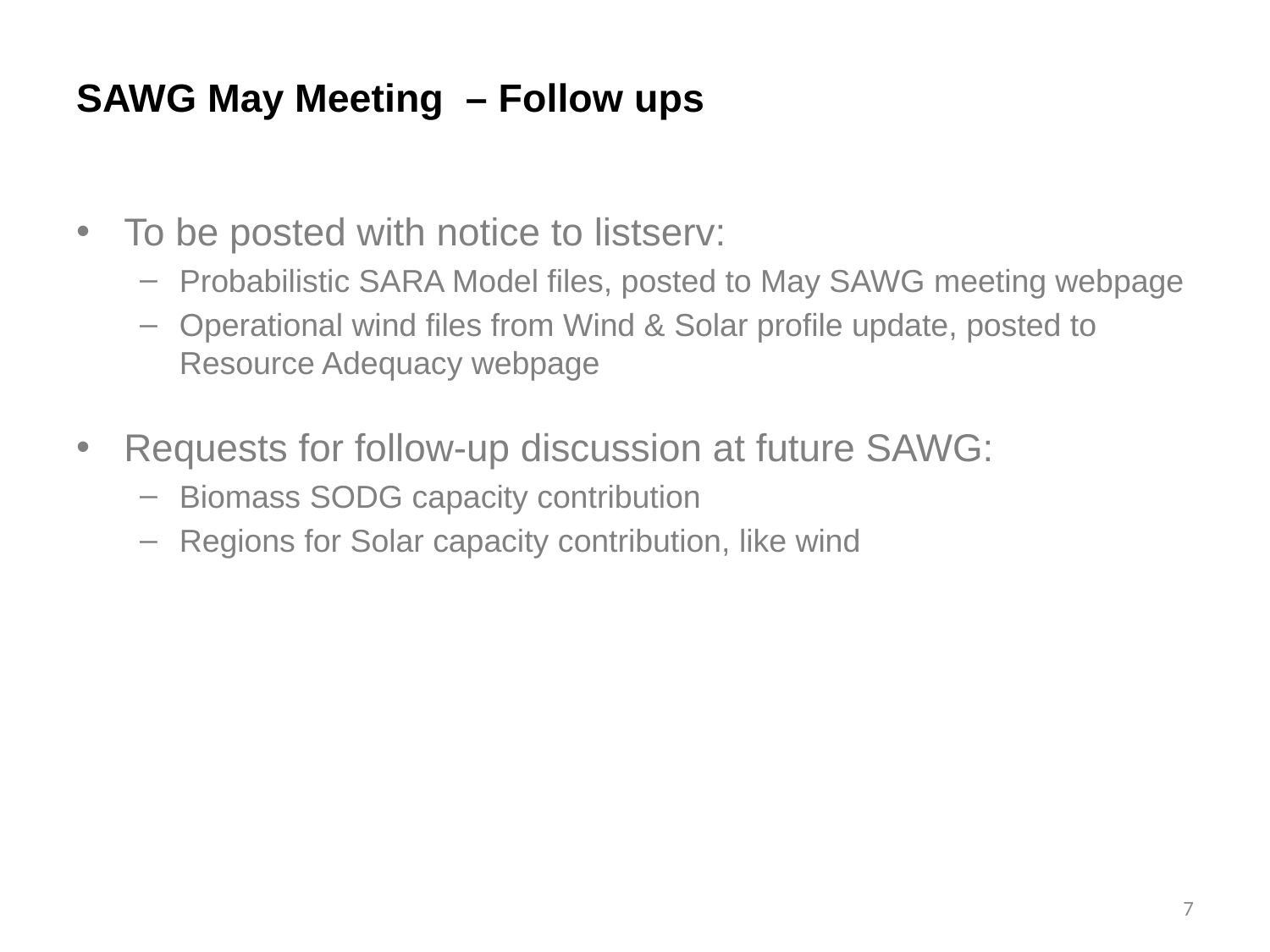

# SAWG May Meeting  – Follow ups
To be posted with notice to listserv:
Probabilistic SARA Model files, posted to May SAWG meeting webpage
Operational wind files from Wind & Solar profile update, posted to Resource Adequacy webpage

Requests for follow-up discussion at future SAWG:
Biomass SODG capacity contribution
Regions for Solar capacity contribution, like wind

7